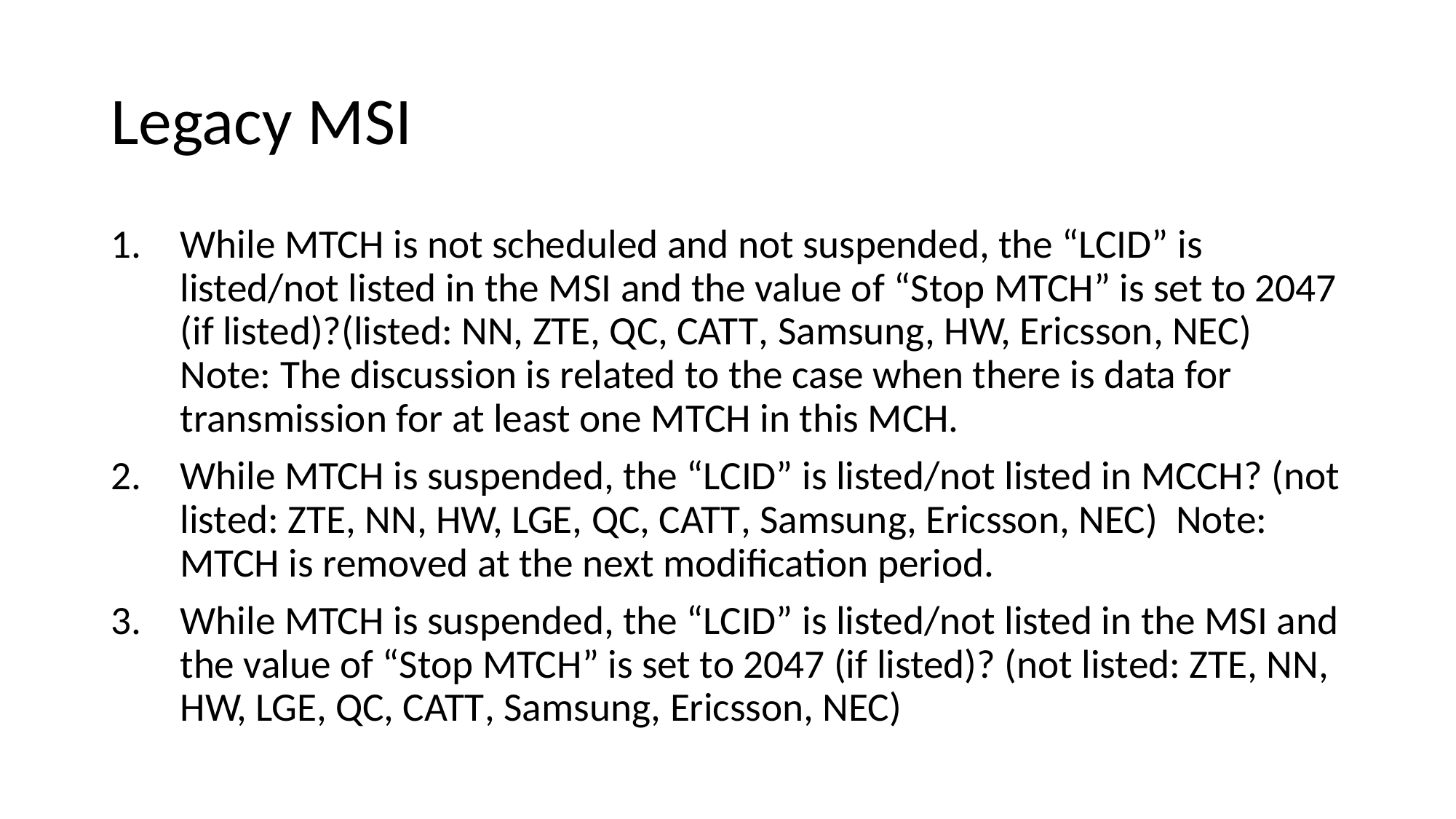

# Legacy MSI
While MTCH is not scheduled and not suspended, the “LCID” is listed/not listed in the MSI and the value of “Stop MTCH” is set to 2047 (if listed)?(listed: NN, ZTE, QC, CATT, Samsung, HW, Ericsson, NEC) Note: The discussion is related to the case when there is data for transmission for at least one MTCH in this MCH.
While MTCH is suspended, the “LCID” is listed/not listed in MCCH? (not listed: ZTE, NN, HW, LGE, QC, CATT, Samsung, Ericsson, NEC)  Note: MTCH is removed at the next modification period.
While MTCH is suspended, the “LCID” is listed/not listed in the MSI and the value of “Stop MTCH” is set to 2047 (if listed)? (not listed: ZTE, NN, HW, LGE, QC, CATT, Samsung, Ericsson, NEC)